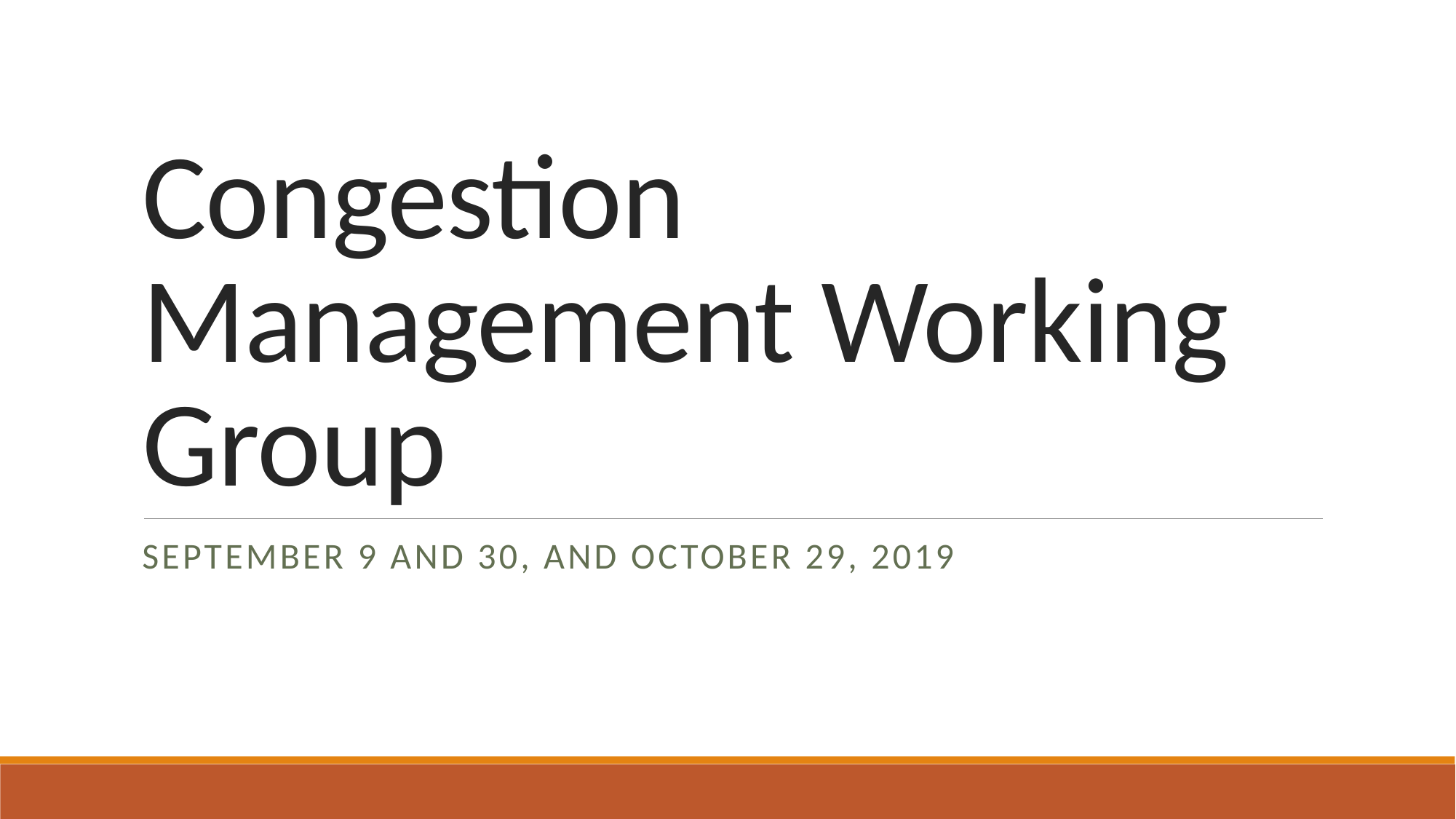

# Congestion Management Working Group
September 9 and 30, and October 29, 2019